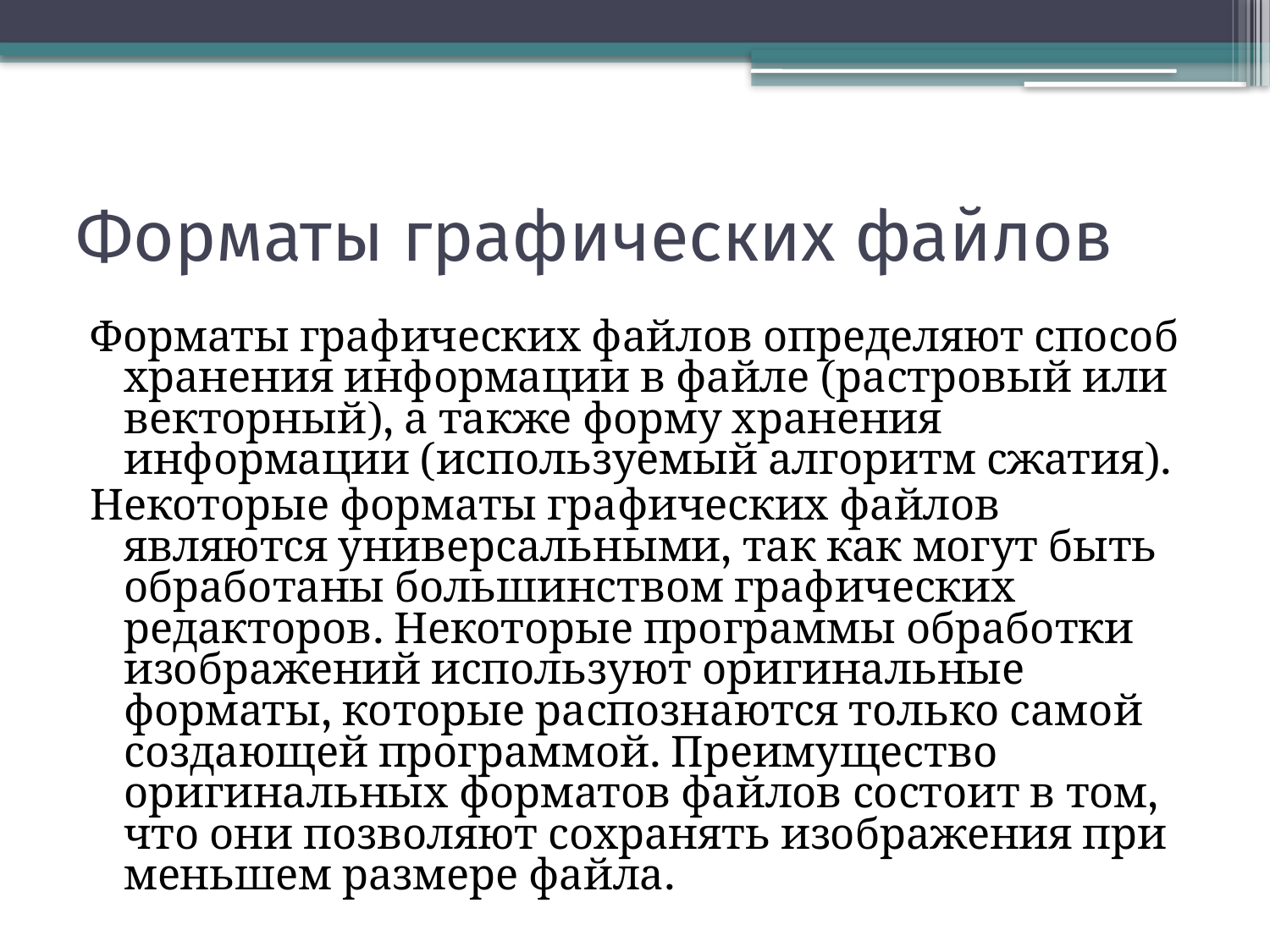

# Форматы графических файлов
Форматы графических файлов определяют способ хранения информации в файле (растровый или векторный), а также форму хранения информации (используемый алгоритм сжатия).
Некоторые форматы графических файлов являются универсальными, так как могут быть обработаны большинством графических редакторов. Некоторые программы обработки изображений используют оригинальные форматы, которые распознаются только самой создающей программой. Преимущество оригинальных форматов файлов состоит в том, что они позволяют сохранять изображения при меньшем размере файла.